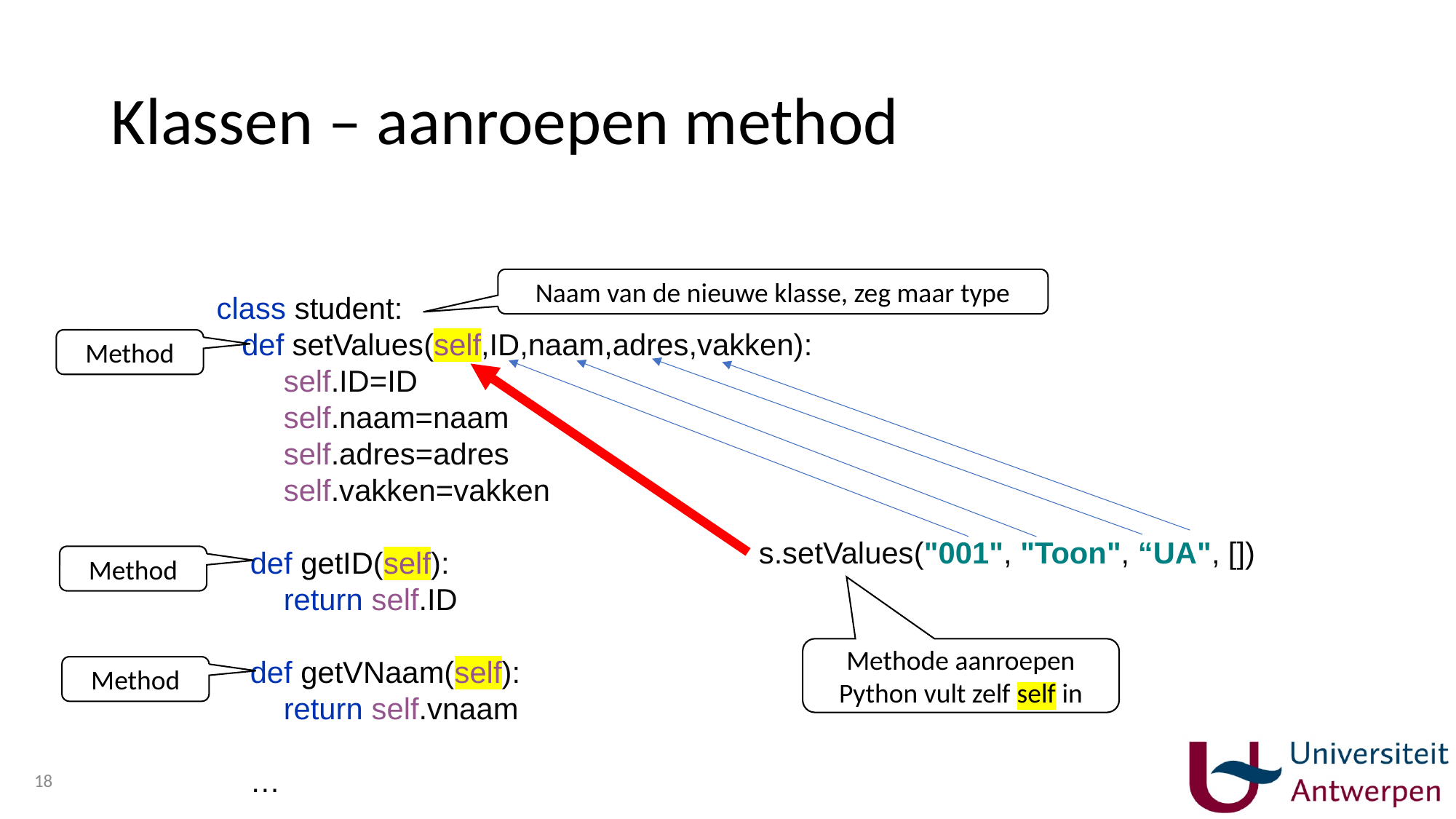

# Klassen – aanroepen method
Naam van de nieuwe klasse, zeg maar type
class student:
   def setValues(self,ID,naam,adres,vakken):
        self.ID=ID
        self.naam=naam
        self.adres=adres
        self.vakken=vakken
    def getID(self):
        return self.ID
    def getVNaam(self):
        return self.vnaam

    …
Method
s.setValues("001", "Toon", “UA", [])
Method
Methode aanroepen
Python vult zelf self in
Method
18